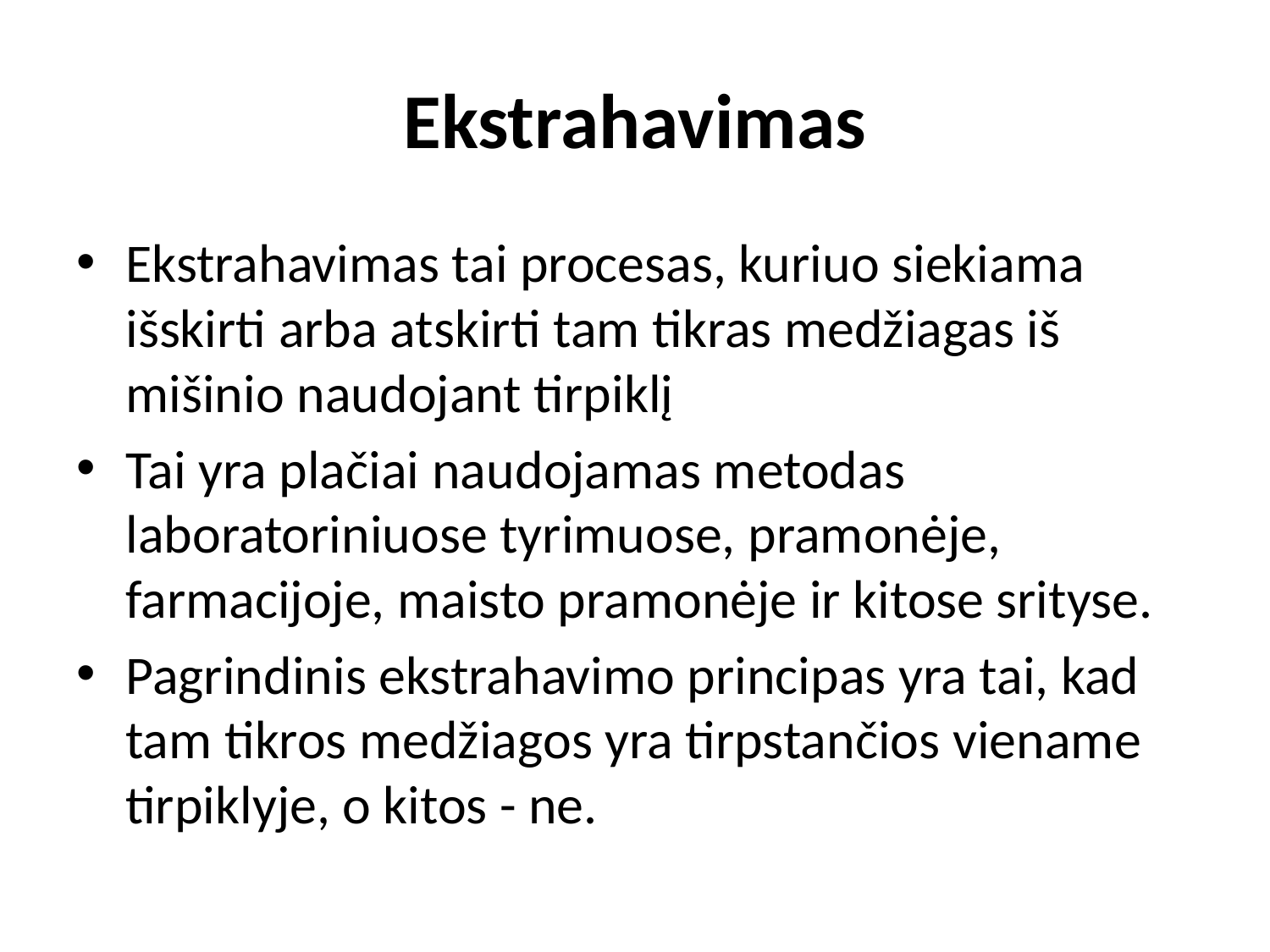

# Ekstrahavimas
Ekstrahavimas tai procesas, kuriuo siekiama išskirti arba atskirti tam tikras medžiagas iš mišinio naudojant tirpiklį
Tai yra plačiai naudojamas metodas laboratoriniuose tyrimuose, pramonėje, farmacijoje, maisto pramonėje ir kitose srityse.
Pagrindinis ekstrahavimo principas yra tai, kad tam tikros medžiagos yra tirpstančios viename tirpiklyje, o kitos - ne.